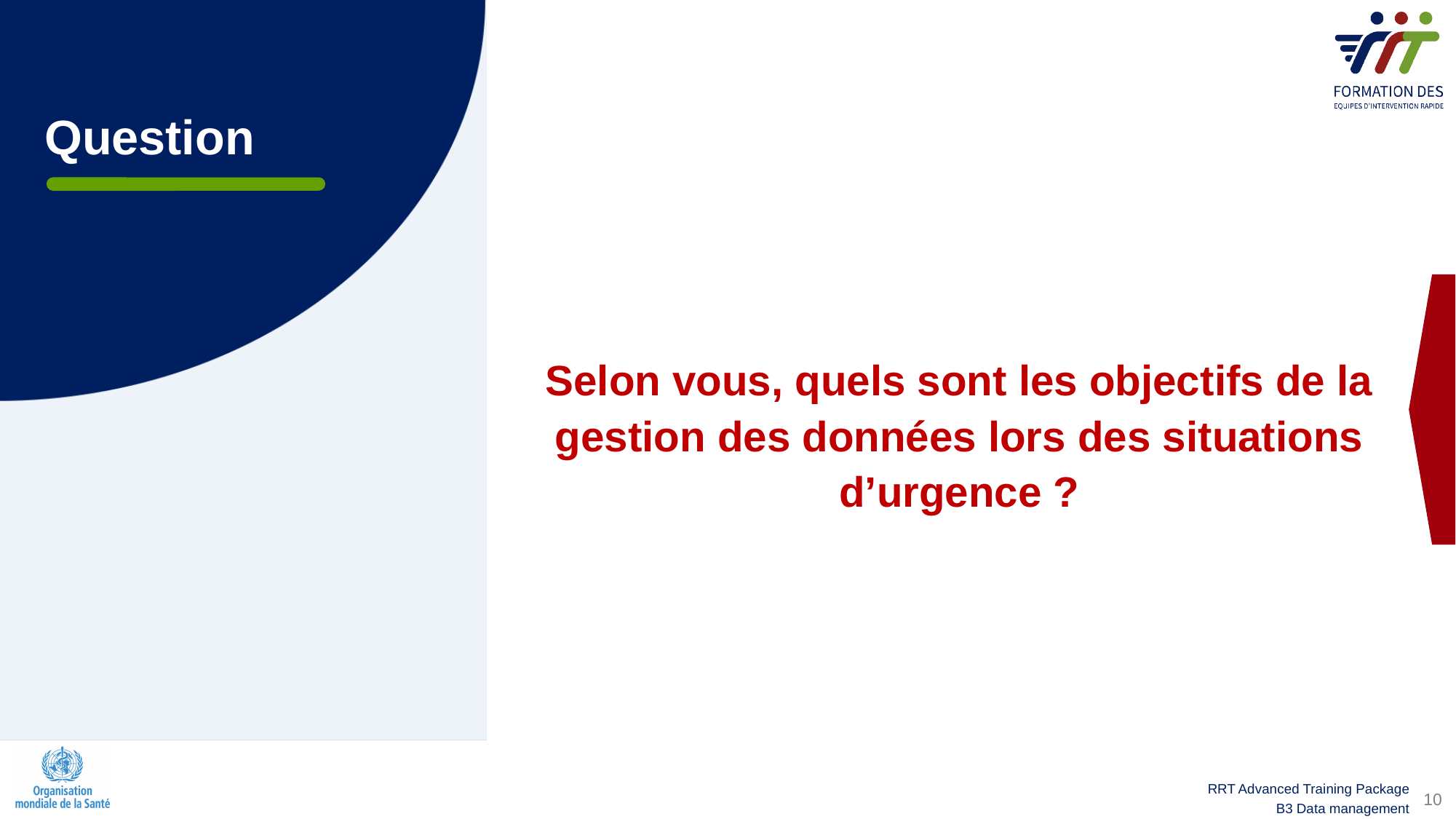

Question
Selon vous, quels sont les objectifs de la gestion des données lors des situations d’urgence ?